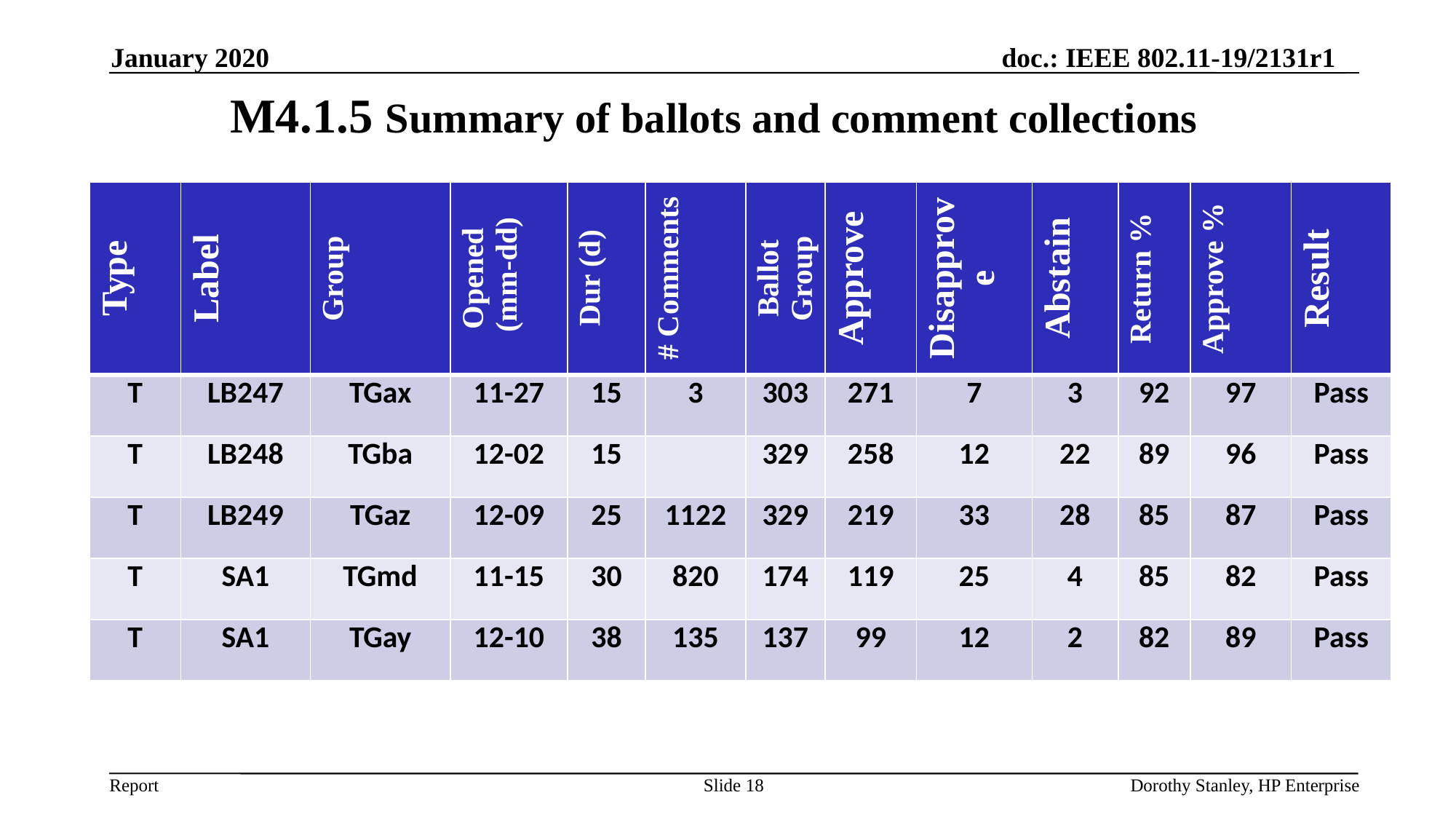

January 2020
# M4.1.5 Summary of ballots and comment collections
| Type | Label | Group | Opened (mm-dd) | Dur (d) | # Comments | Ballot Group | Approve | Disapprove | Abstain | Return % | Approve % | Result |
| --- | --- | --- | --- | --- | --- | --- | --- | --- | --- | --- | --- | --- |
| T | LB247 | TGax | 11-27 | 15 | 3 | 303 | 271 | 7 | 3 | 92 | 97 | Pass |
| T | LB248 | TGba | 12-02 | 15 |  | 329 | 258 | 12 | 22 | 89 | 96 | Pass |
| T | LB249 | TGaz | 12-09 | 25 | 1122 | 329 | 219 | 33 | 28 | 85 | 87 | Pass |
| T | SA1 | TGmd | 11-15 | 30 | 820 | 174 | 119 | 25 | 4 | 85 | 82 | Pass |
| T | SA1 | TGay | 12-10 | 38 | 135 | 137 | 99 | 12 | 2 | 82 | 89 | Pass |
Slide 18
Dorothy Stanley, HP Enterprise